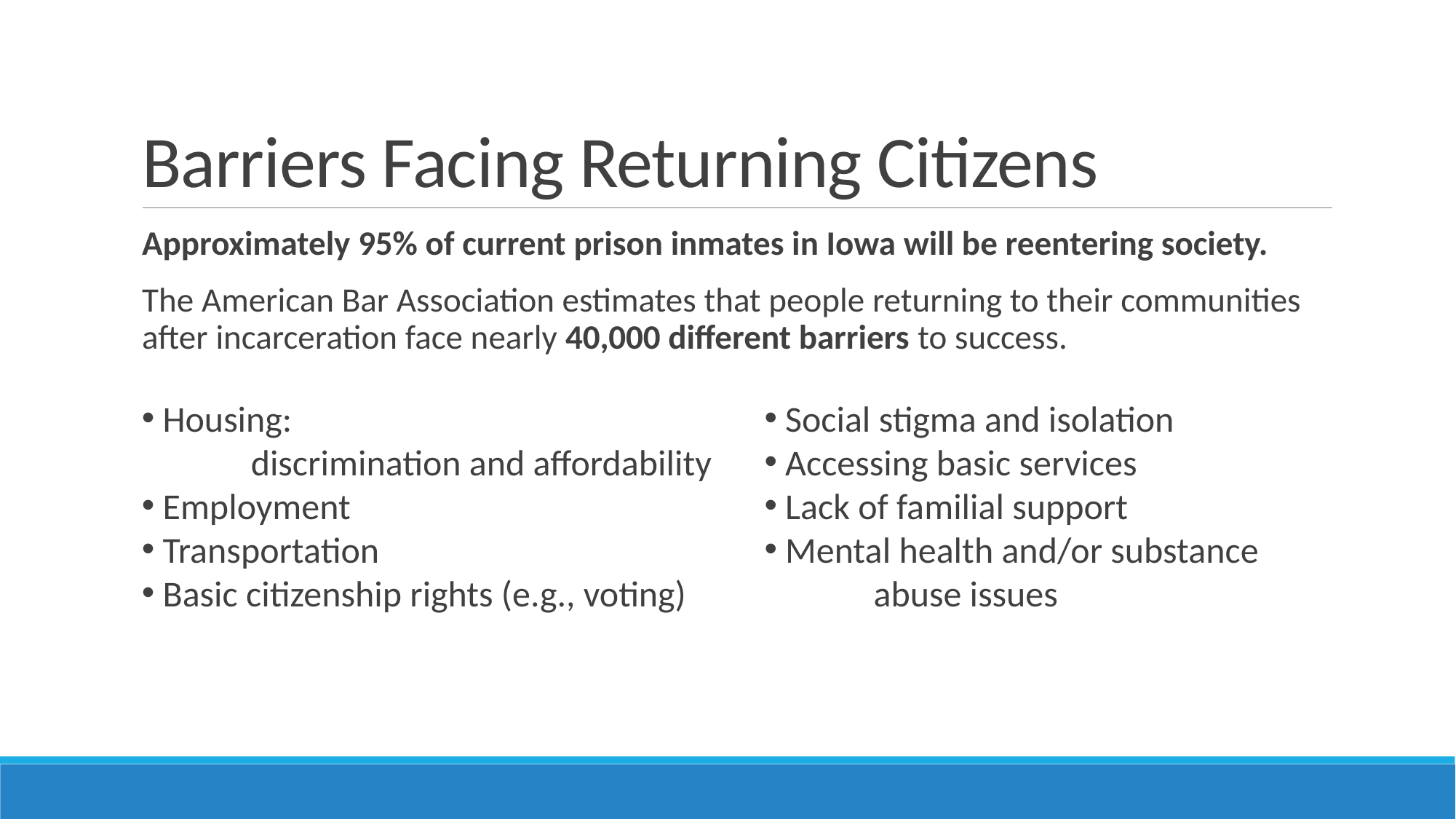

# Barriers Facing Returning Citizens
Approximately 95% of current prison inmates in Iowa will be reentering society.
The American Bar Association estimates that people returning to their communities after incarceration face nearly 40,000 different barriers to success.
 Housing:
	discrimination and affordability
 Employment
 Transportation
 Basic citizenship rights (e.g., voting)

 Social stigma and isolation
 Accessing basic services
 Lack of familial support
 Mental health and/or substance    	abuse issues